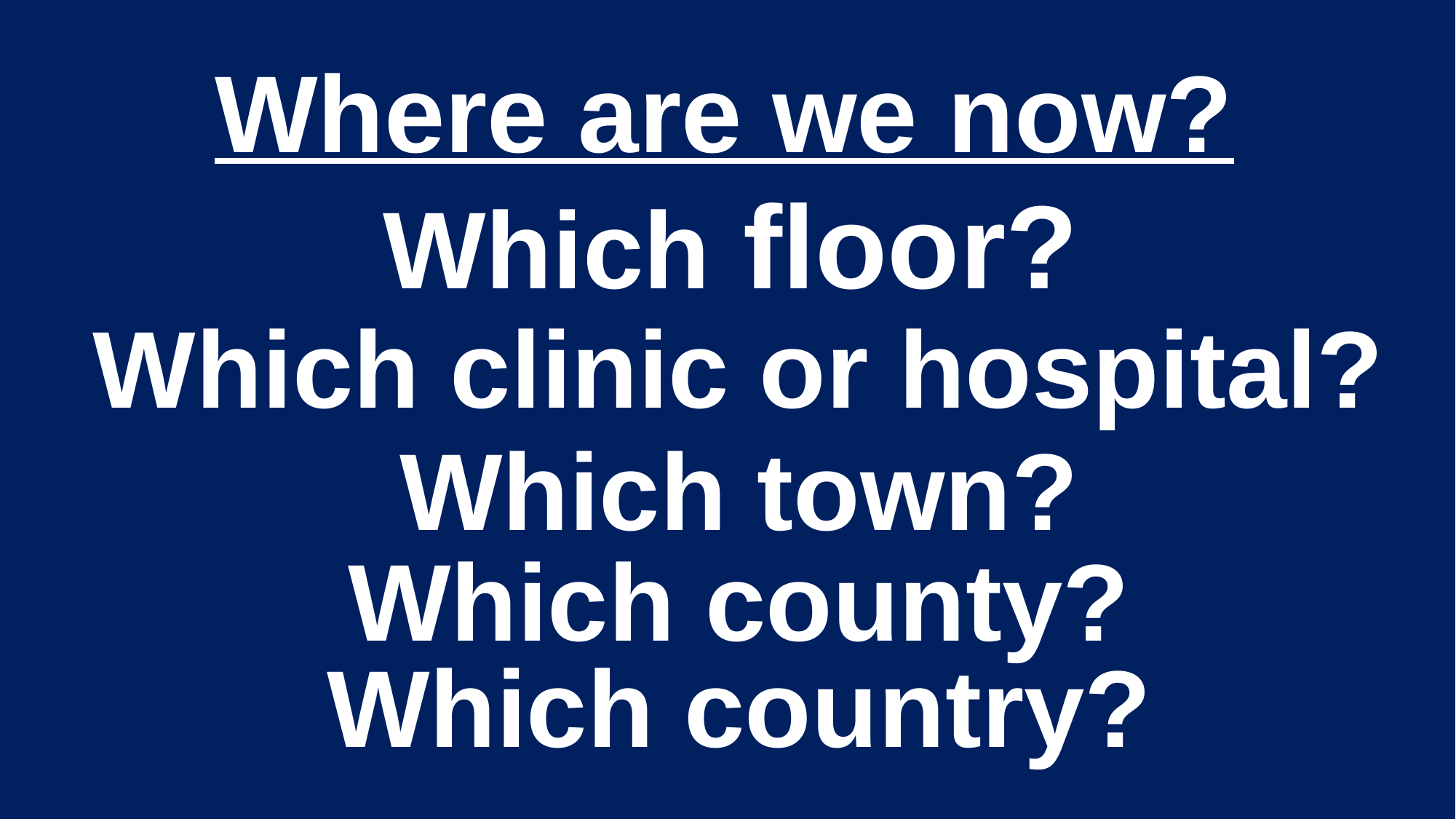

Where are we now?
Which floor?

Which clinic or hospital?

Which town?

Which county?

Which country?